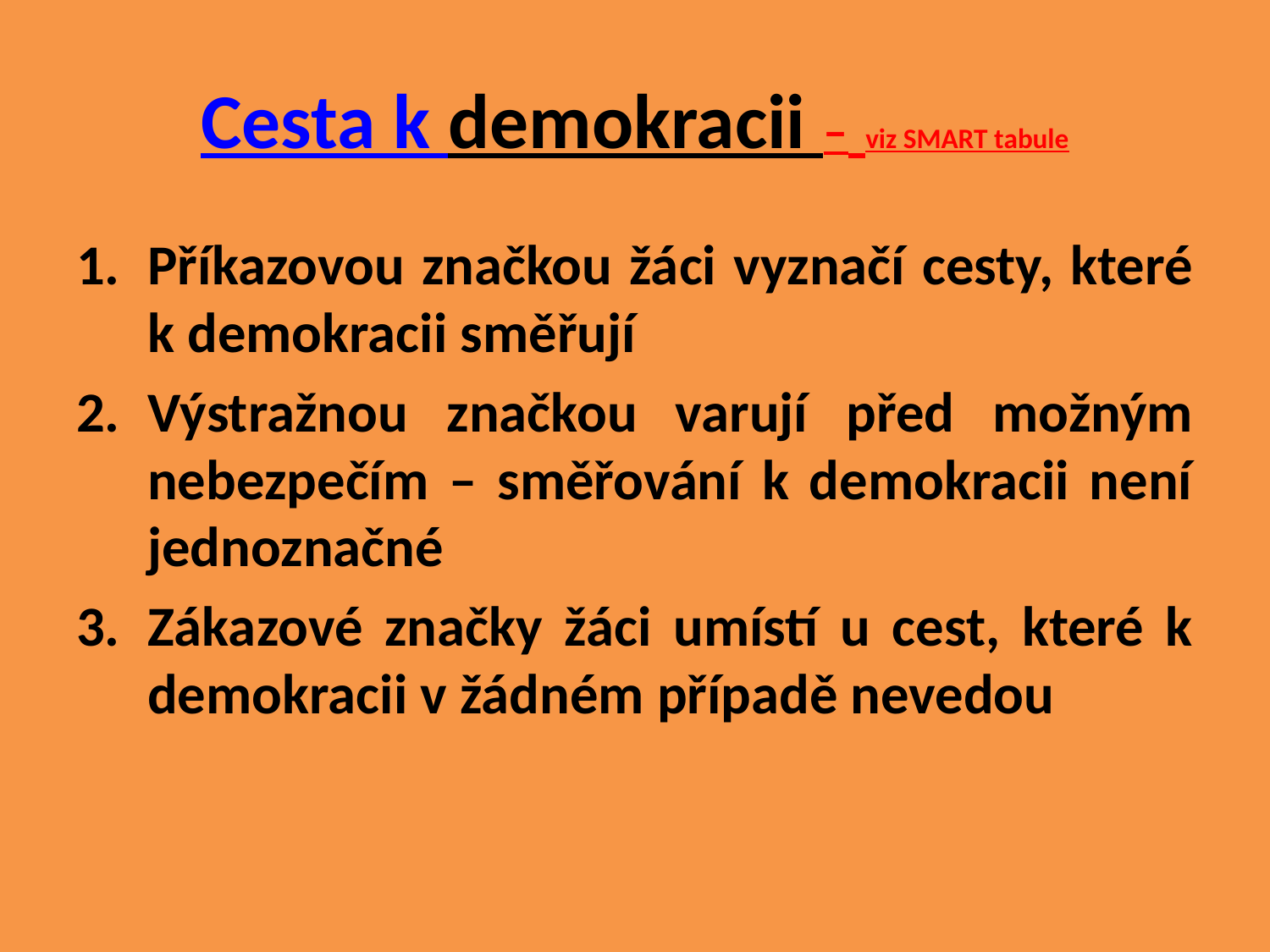

# Cesta k demokracii – viz SMART tabule
Příkazovou značkou žáci vyznačí cesty, které k demokracii směřují
Výstražnou značkou varují před možným nebezpečím – směřování k demokracii není jednoznačné
Zákazové značky žáci umístí u cest, které k demokracii v žádném případě nevedou